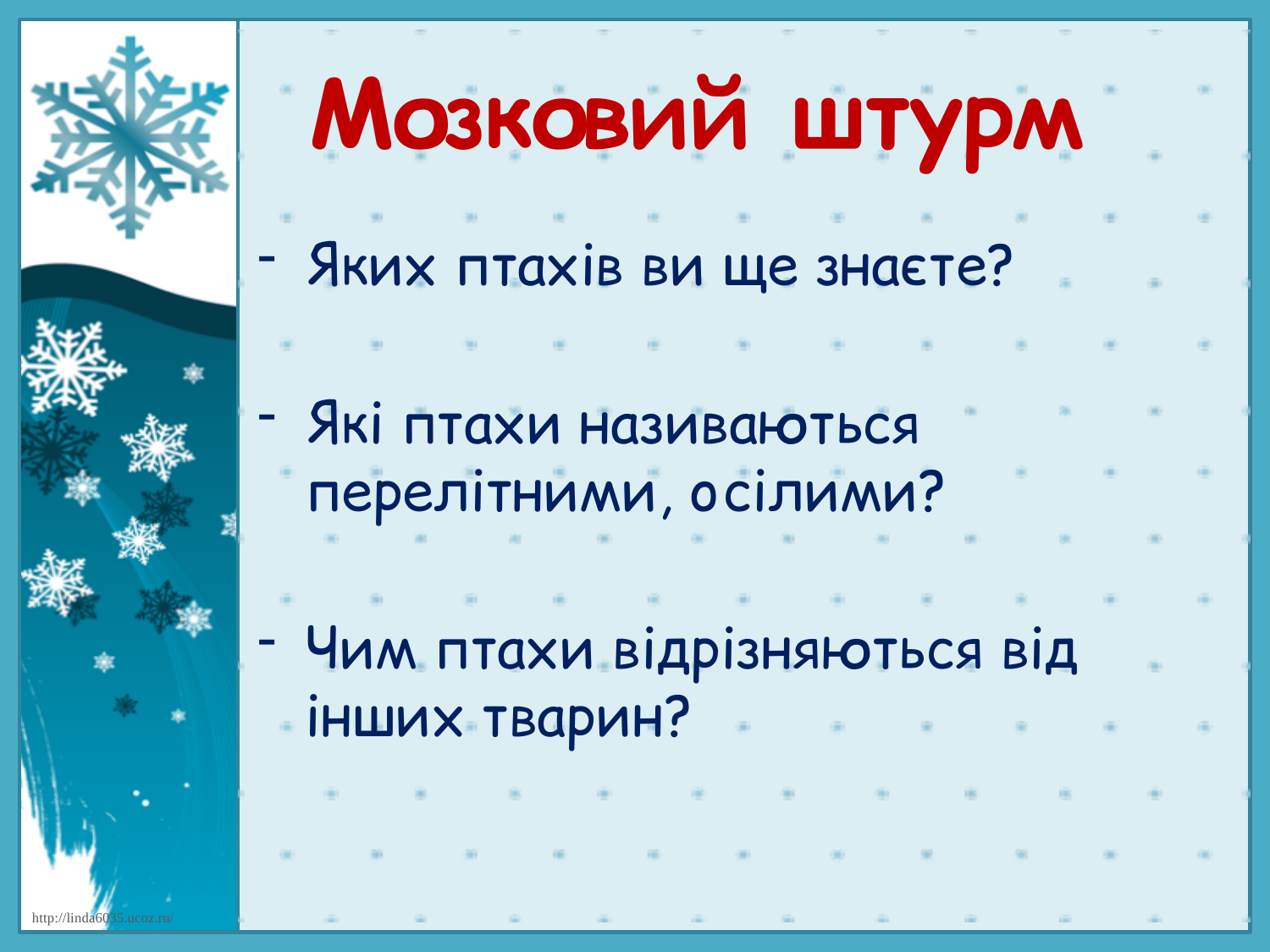

# Мозковий штурм
Яких птахів ви ще знаєте?

Які птахи називаються перелітними, осілими?

Чим птахи відрізняються від інших тварин?